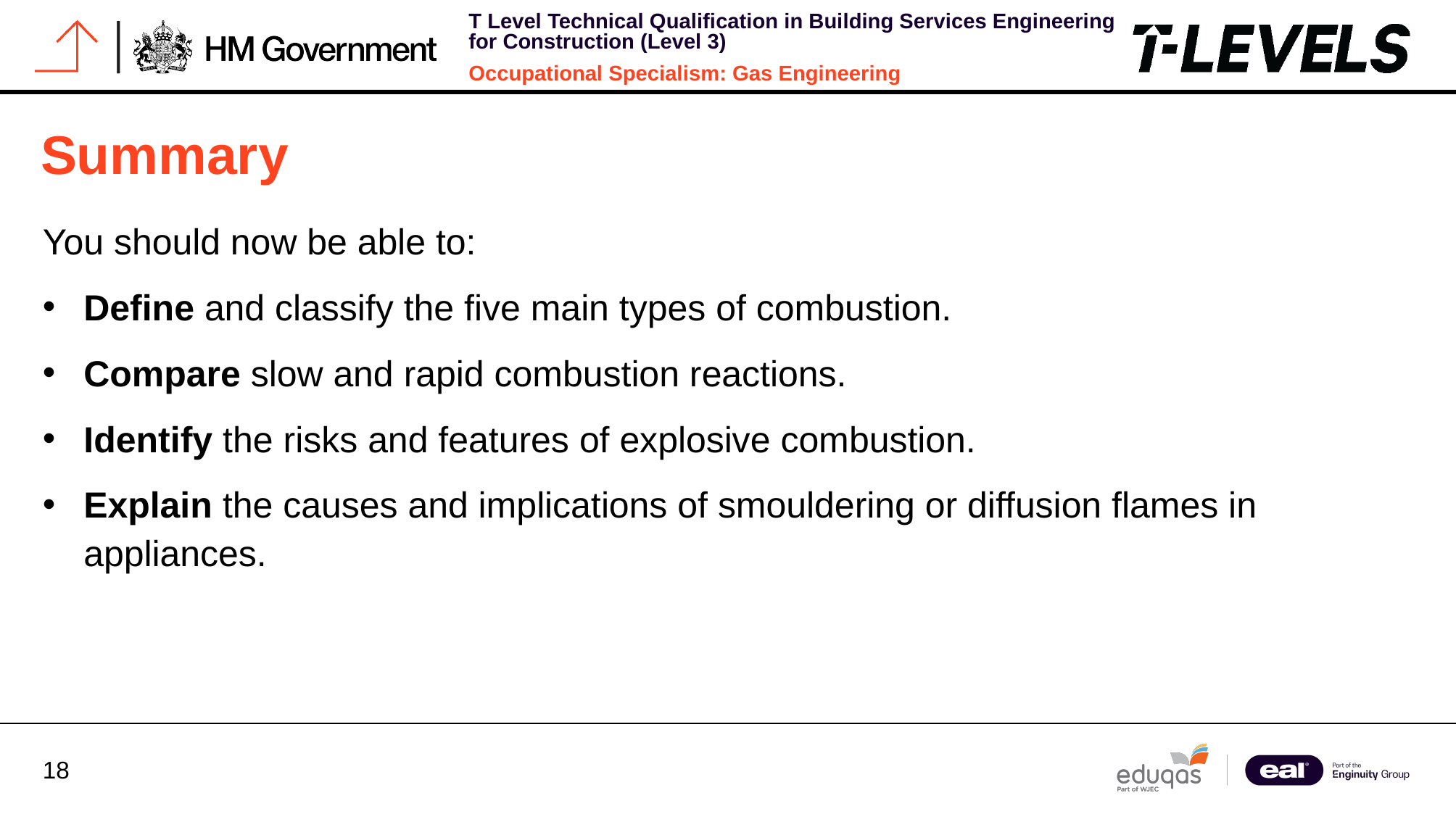

# Summary
You should now be able to:
Define and classify the five main types of combustion.
Compare slow and rapid combustion reactions.
Identify the risks and features of explosive combustion.
Explain the causes and implications of smouldering or diffusion flames in appliances.